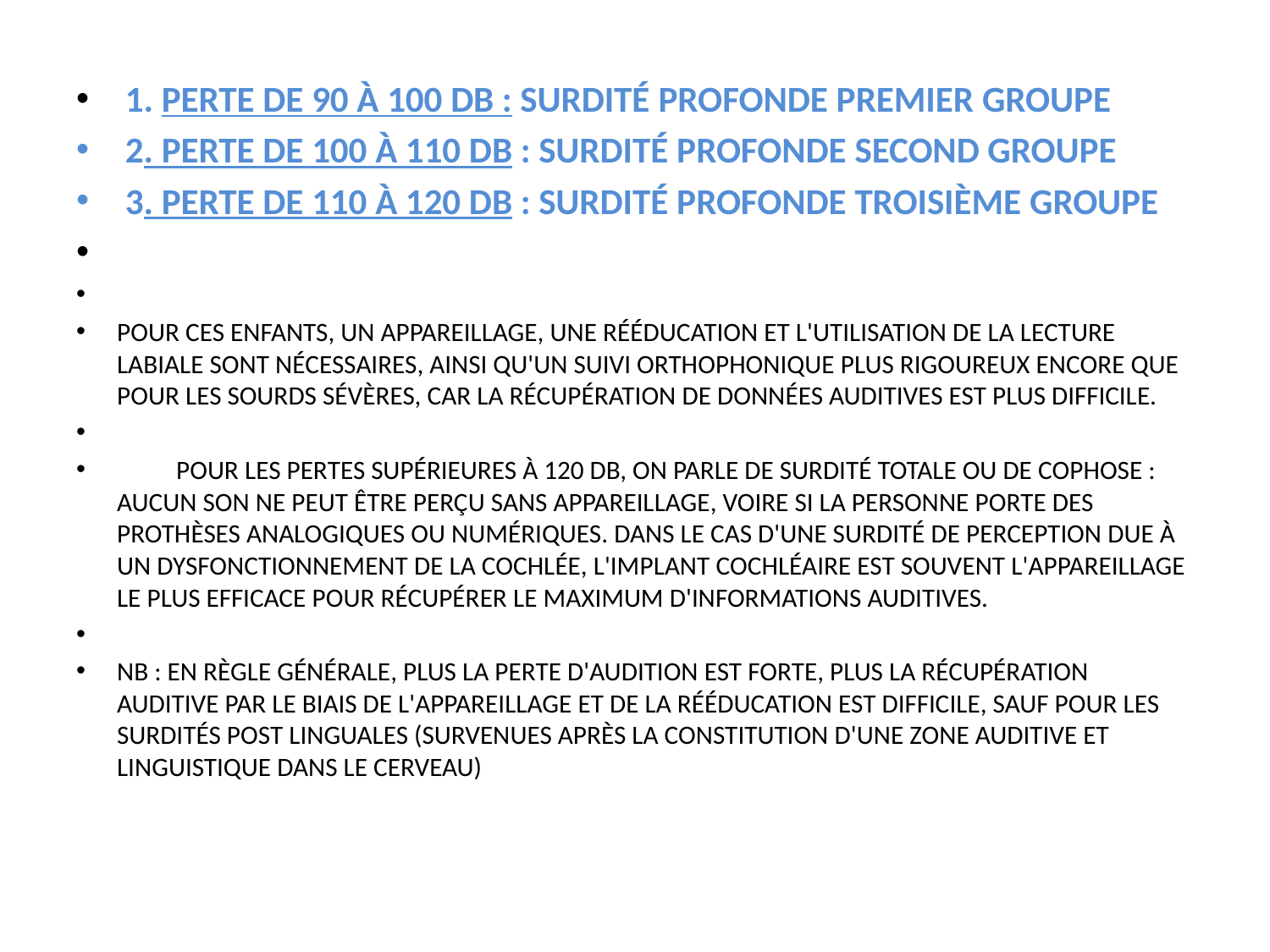

1. perte de 90 à 100 dB : surdité profonde premier groupe
 2. perte de 100 à 110 dB : surdité profonde second groupe
 3. perte de 110 à 120 dB : surdité profonde troisième groupe

Pour ces enfants, un appareillage, une rééducation et l'utilisation de la lecture labiale sont nécessaires, ainsi qu'un suivi orthophonique plus rigoureux encore que pour les sourds sévères, car la récupération de données auditives est plus difficile.

          Pour les pertes supérieures à 120 dB, on parle de surdité totale ou de cophose : aucun son ne peut être perçu sans appareillage, voire si la personne porte des prothèses analogiques ou numériques. Dans le cas d'une surdité de perception due à un dysfonctionnement de la cochlée, l'implant cochléaire est souvent l'appareillage le plus efficace pour récupérer le maximum d'informations auditives.

NB : en règle générale, plus la perte d'audition est forte, plus la récupération auditive par le biais de l'appareillage et de la rééducation est difficile, sauf pour les surdités post linguales (survenues après la constitution d'une zone auditive et linguistique dans le cerveau)